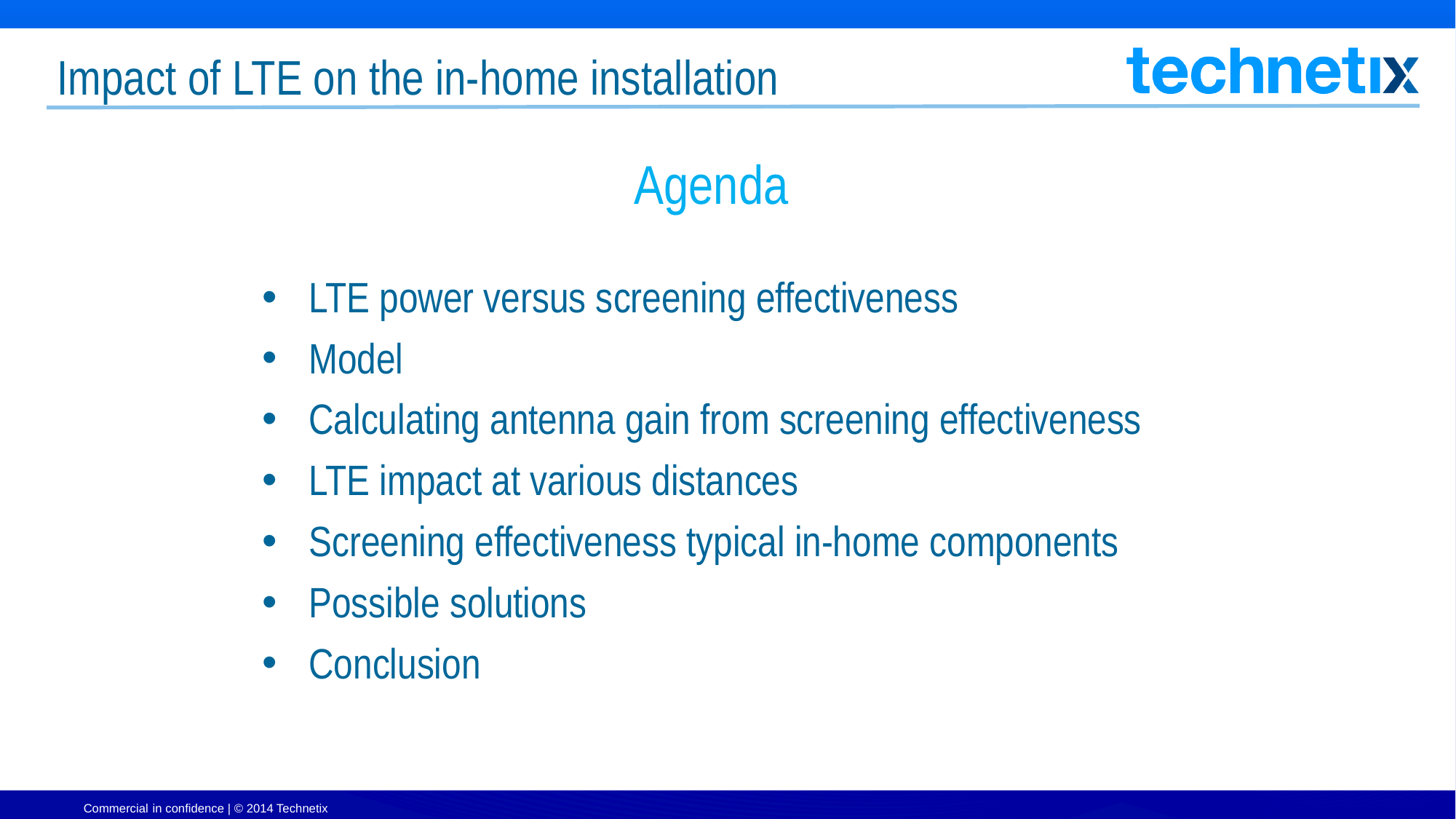

Impact of LTE on the in-home installation

Agenda

  LTE power versus screening effectiveness
  Model
  Calculating antenna gain from screening effectiveness
  LTE impact at various distances
  Screening effectiveness typical in-home components
  Possible solutions
  Conclusion